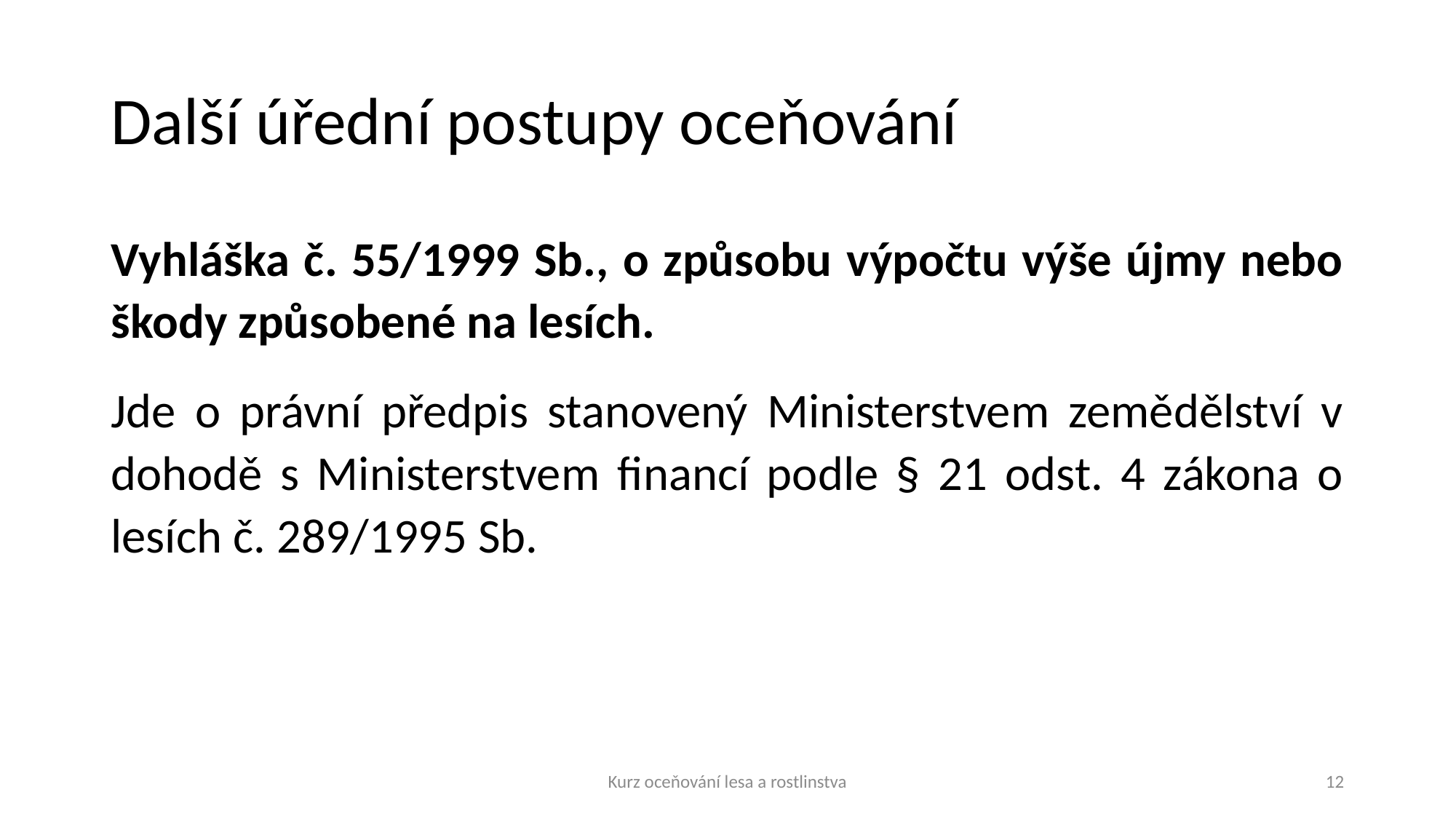

# Další úřední postupy oceňování
Vyhláška č. 55/1999 Sb., o způsobu výpočtu výše újmy nebo škody způsobené na lesích.
Jde o právní předpis stanovený Ministerstvem zemědělství v dohodě s Ministerstvem financí podle § 21 odst. 4 zákona o lesích č. 289/1995 Sb.

Kurz oceňování lesa a rostlinstva
12